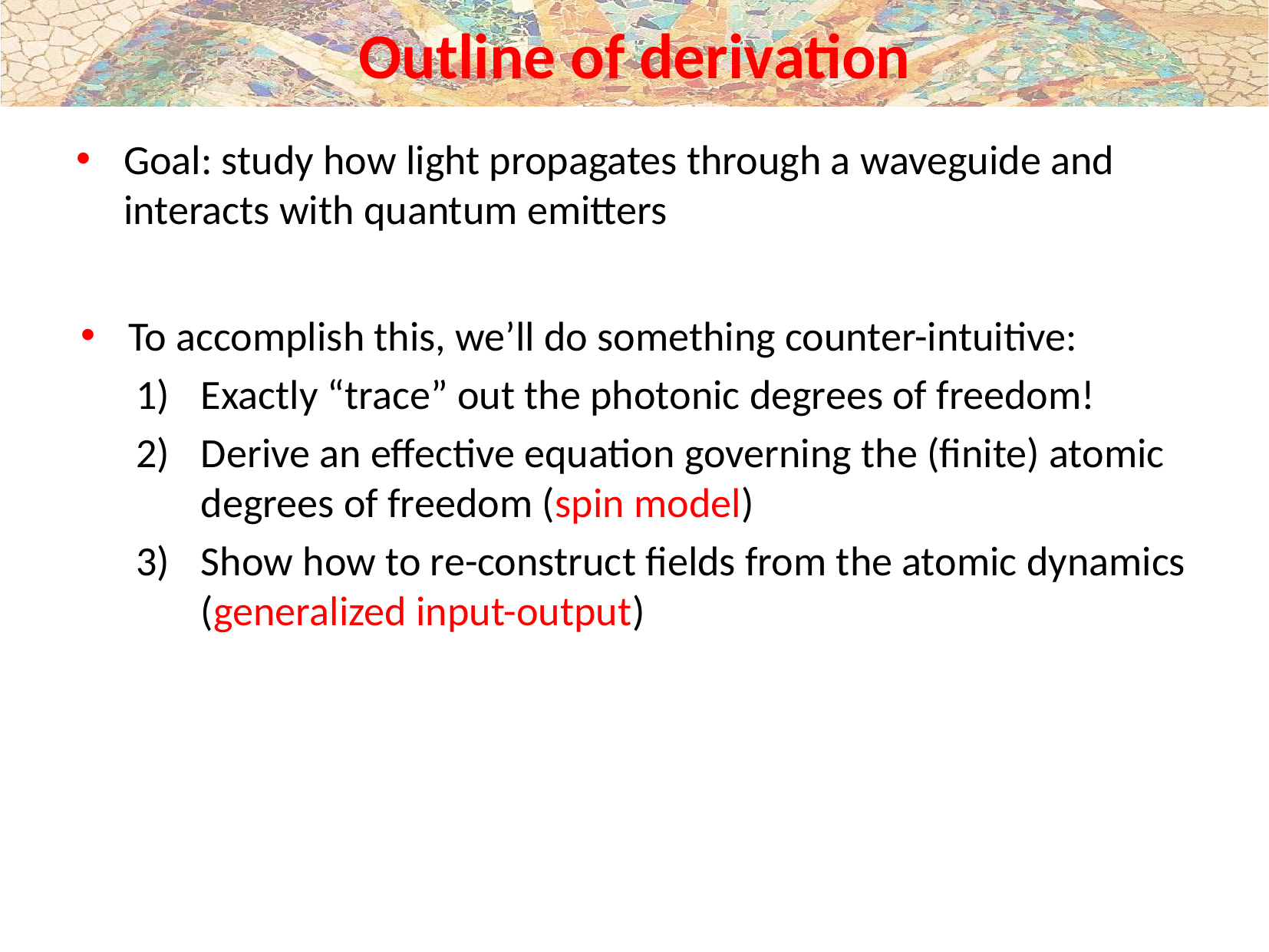

# Outline of derivation
Goal: study how light propagates through a waveguide and interacts with quantum emitters
To accomplish this, we’ll do something counter-intuitive:
Exactly “trace” out the photonic degrees of freedom!
Derive an effective equation governing the (finite) atomic degrees of freedom (spin model)
Show how to re-construct fields from the atomic dynamics (generalized input-output)